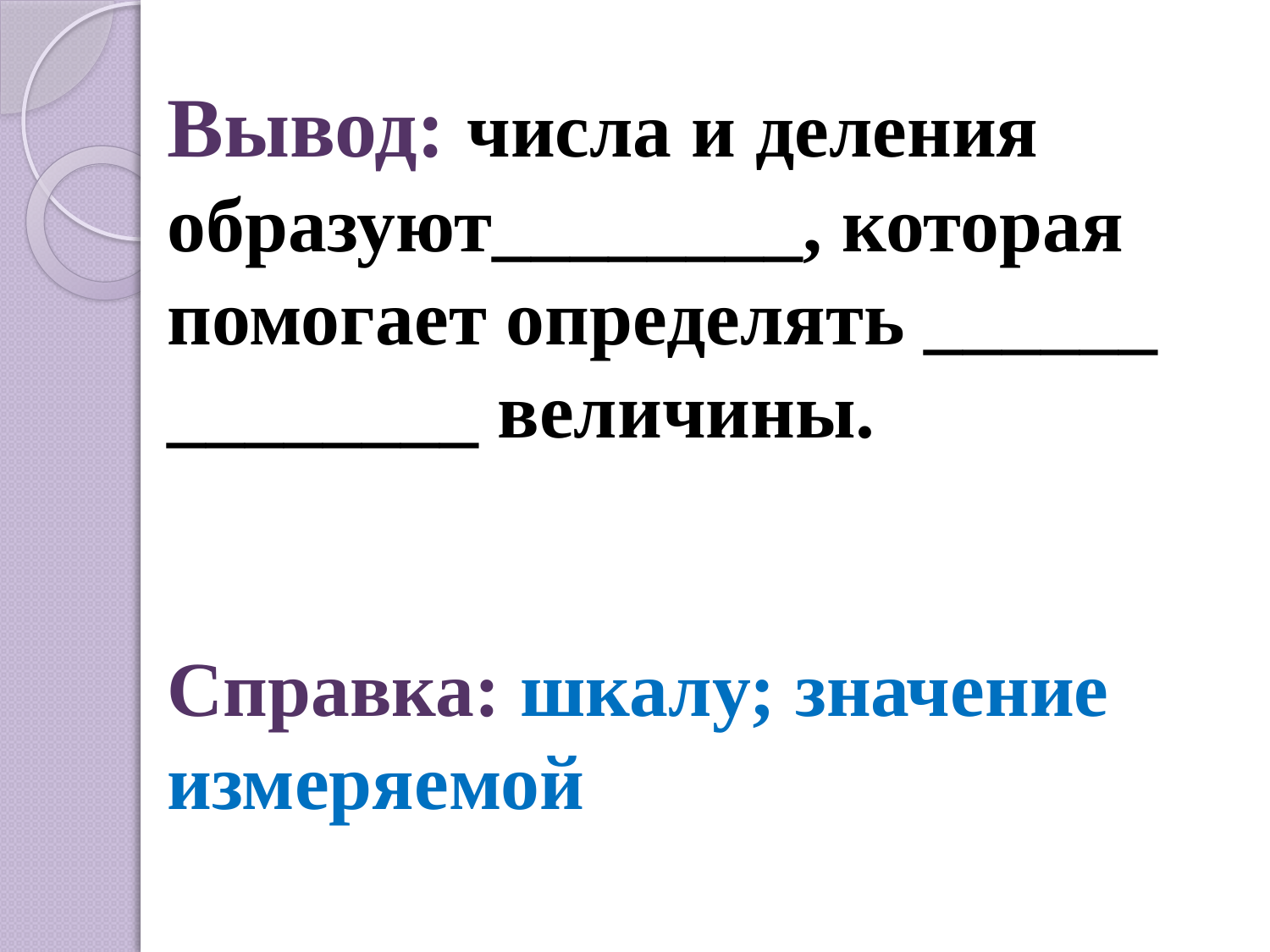

Вывод: числа и деления образуют________, которая помогает определять ______  ________ величины.

Справка: шкалу; значение измеряемой